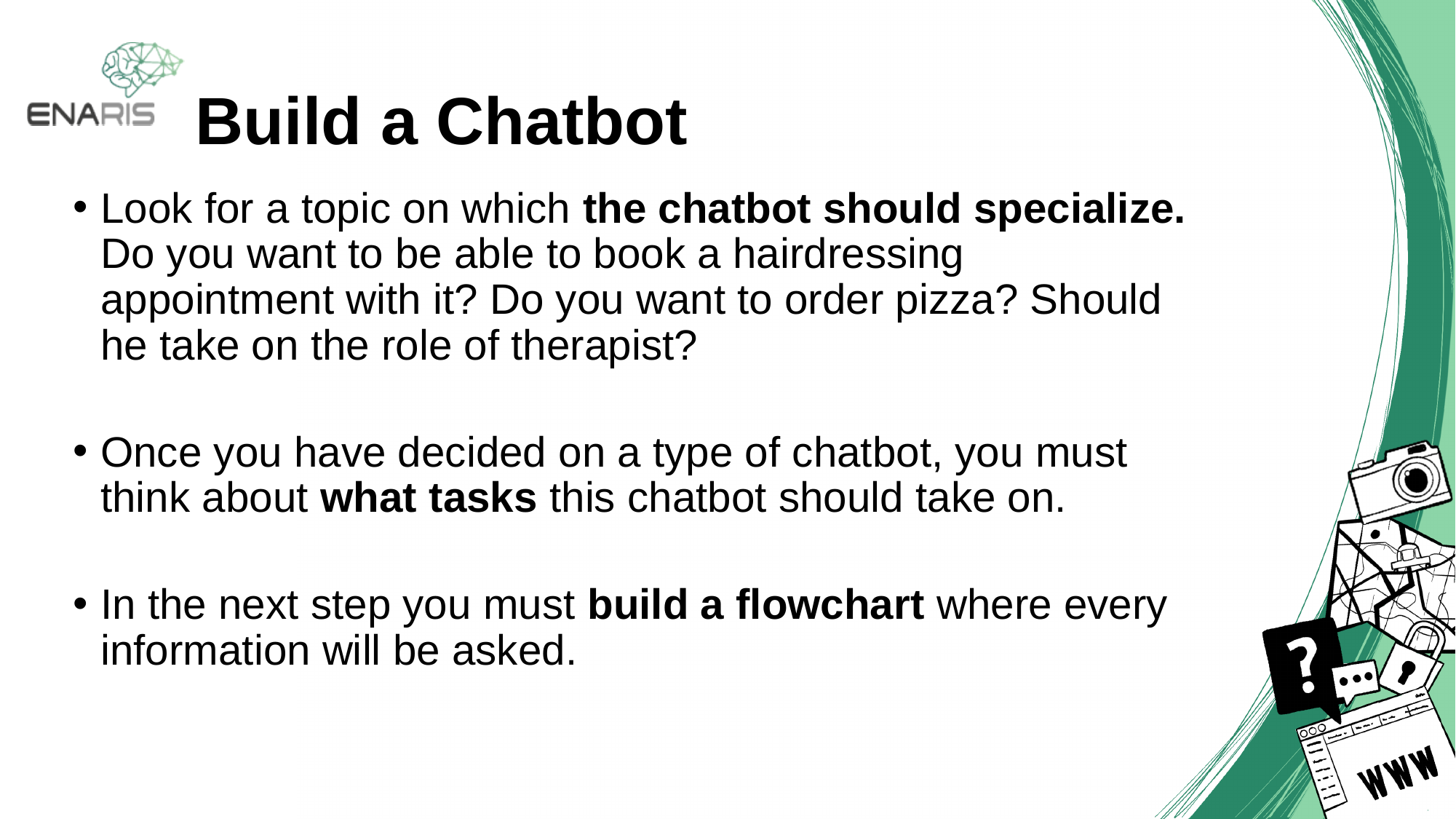

# Build a Chatbot
Look for a topic on which the chatbot should specialize. Do you want to be able to book a hairdressing appointment with it? Do you want to order pizza? Should he take on the role of therapist?
Once you have decided on a type of chatbot, you must think about what tasks this chatbot should take on.
In the next step you must build a flowchart where every information will be asked.